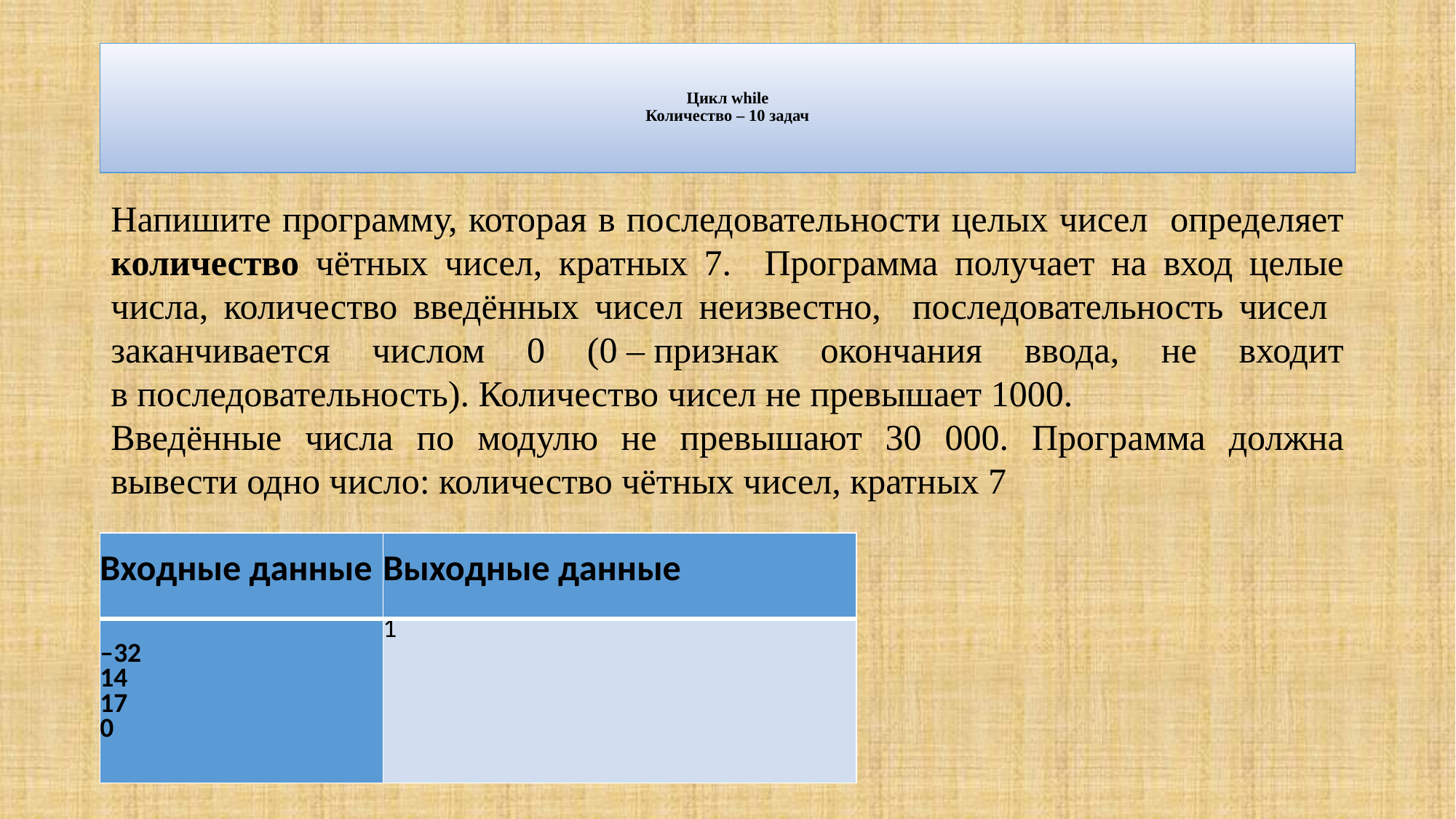

# Цикл while Количество – 10 задач
Напишите программу, которая в последовательности целых чисел  определяет количество чётных чисел, кратных 7.  Программа получает на вход целые числа, количество введённых чисел неизвестно,  последовательность чисел  заканчивается числом 0 (0 – признак окончания ввода, не входит в последовательность). Количество чисел не превышает 1000.
Введённые числа по модулю не превышают 30 000. Программа должна вывести одно число: количество чётных чисел, кратных 7
| Входные данные | Выходные данные |
| --- | --- |
| –32 14 17 0 | 1 |